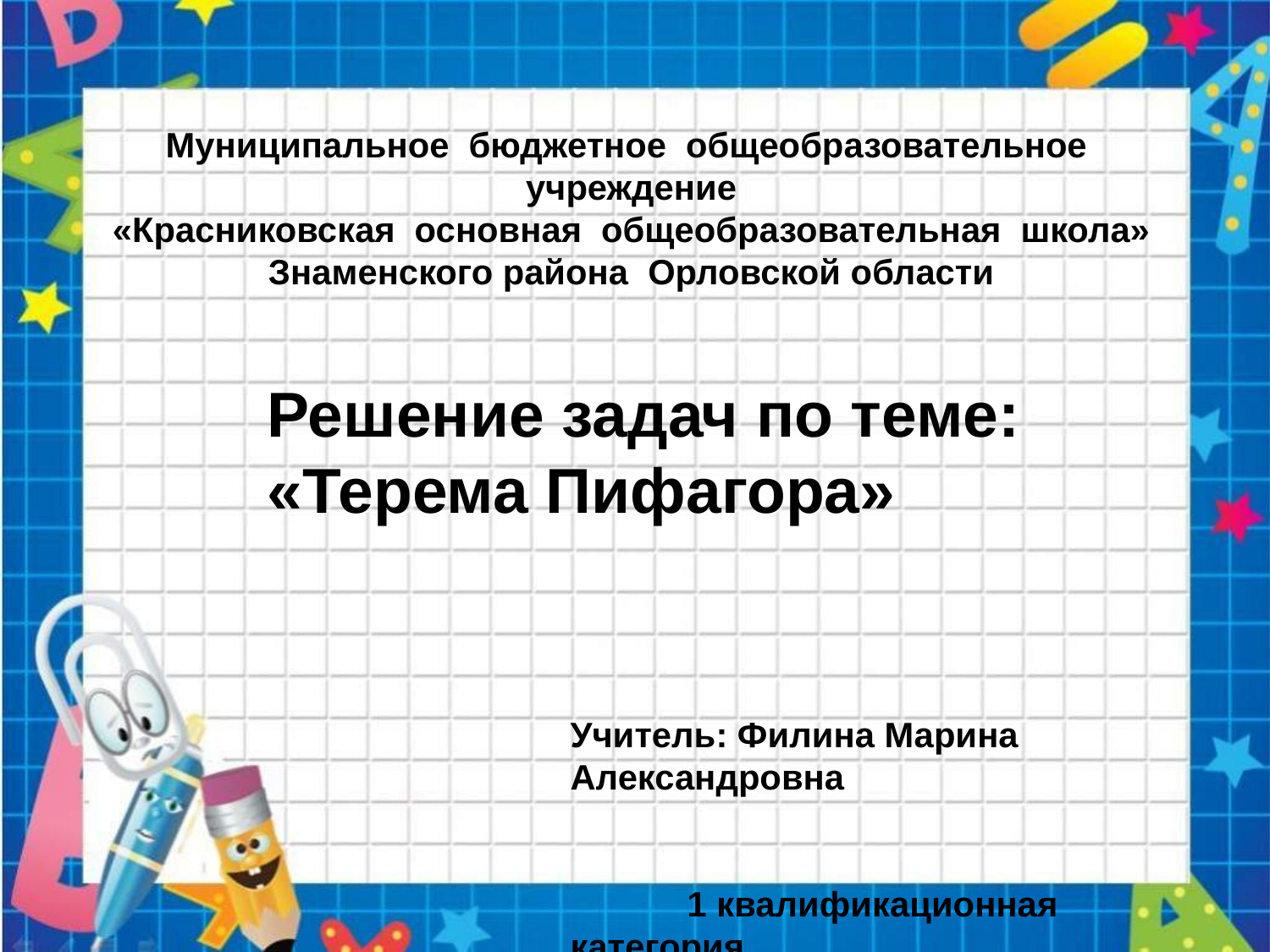

Муниципальное  бюджетное  общеобразовательное  учреждение
«Красниковская  основная  общеобразовательная  школа»
Знаменского района  Орловской области
Решение задач по теме: «Терема Пифагора»
Учитель: Филина Марина Александровна

            1 квалификационная категория